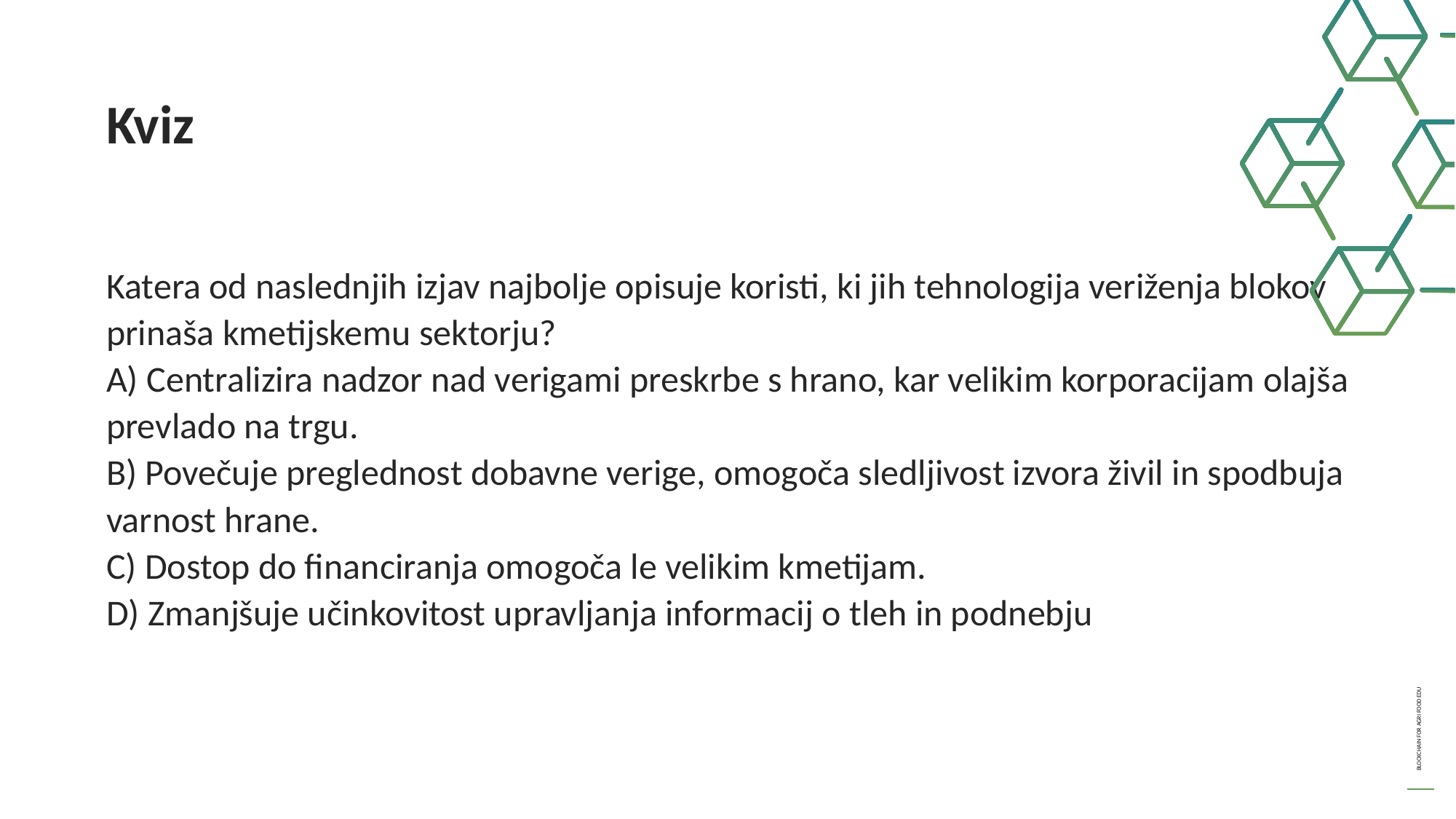

Kviz
Katera od naslednjih izjav najbolje opisuje koristi, ki jih tehnologija veriženja blokov prinaša kmetijskemu sektorju?
A) Centralizira nadzor nad verigami preskrbe s hrano, kar velikim korporacijam olajša prevlado na trgu.
B) Povečuje preglednost dobavne verige, omogoča sledljivost izvora živil in spodbuja varnost hrane.
C) Dostop do financiranja omogoča le velikim kmetijam.
D) Zmanjšuje učinkovitost upravljanja informacij o tleh in podnebju